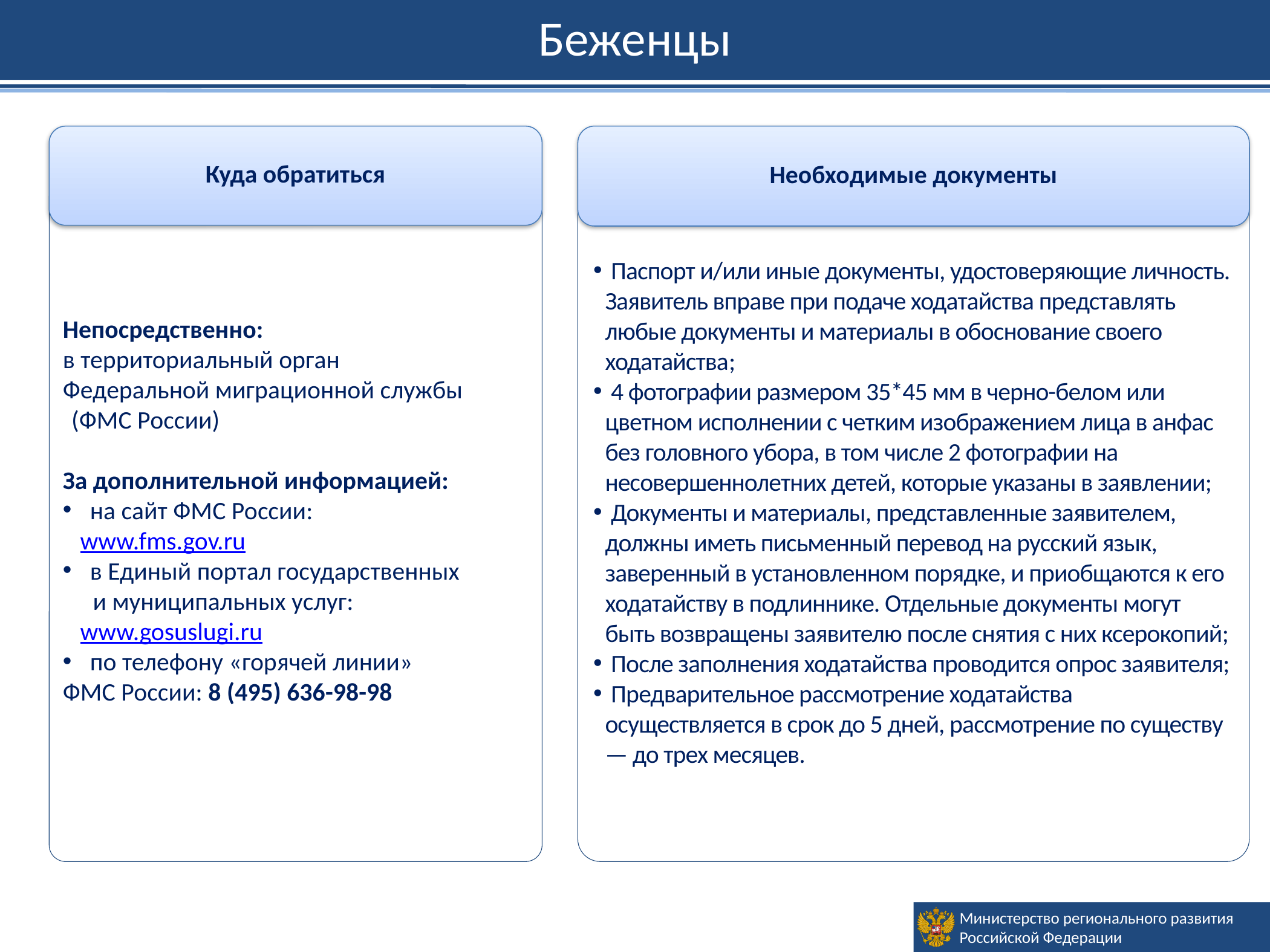

Беженцы
Куда обратиться

Непосредственно:
в территориальный орган
Федеральной миграционной службы (ФМС России)

За дополнительной информацией:
 на сайт ФМС России:
   www.fms.gov.ru
 в Единый портал государственных
и муниципальных услуг:
   www.gosuslugi.ru
 по телефону «горячей линии»
ФМС России: 8 (495) 636-98-98

 Паспорт и/или иные документы, удостоверяющие личность. Заявитель вправе при подаче ходатайства представлять любые документы и материалы в обоснование своего ходатайства;
 4 фотографии размером 35*45 мм в черно-белом или цветном исполнении с четким изображением лица в анфас без головного убора, в том числе 2 фотографии на несовершеннолетних детей, которые указаны в заявлении;
 Документы и материалы, представленные заявителем, должны иметь письменный перевод на русский язык, заверенный в установленном порядке, и приобщаются к его ходатайству в подлиннике. Отдельные документы могут быть возвращены заявителю после снятия с них ксерокопий;
 После заполнения ходатайства проводится опрос заявителя;
 Предварительное рассмотрение ходатайства осуществляется в срок до 5 дней, рассмотрение по существу — до трех месяцев.
Необходимые документы